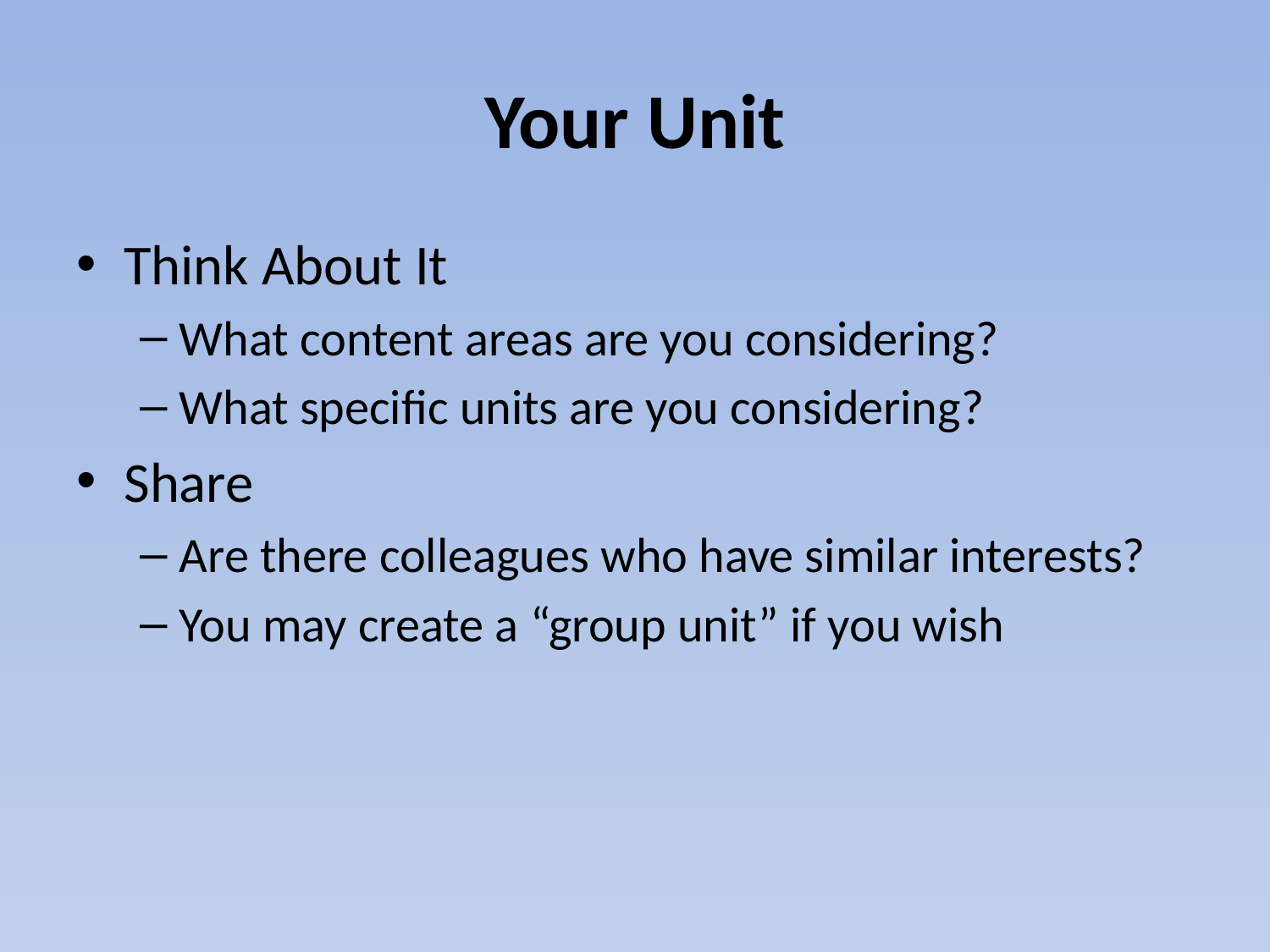

# Your Unit
Think About It
What content areas are you considering?
What specific units are you considering?
Share
Are there colleagues who have similar interests?
You may create a “group unit” if you wish